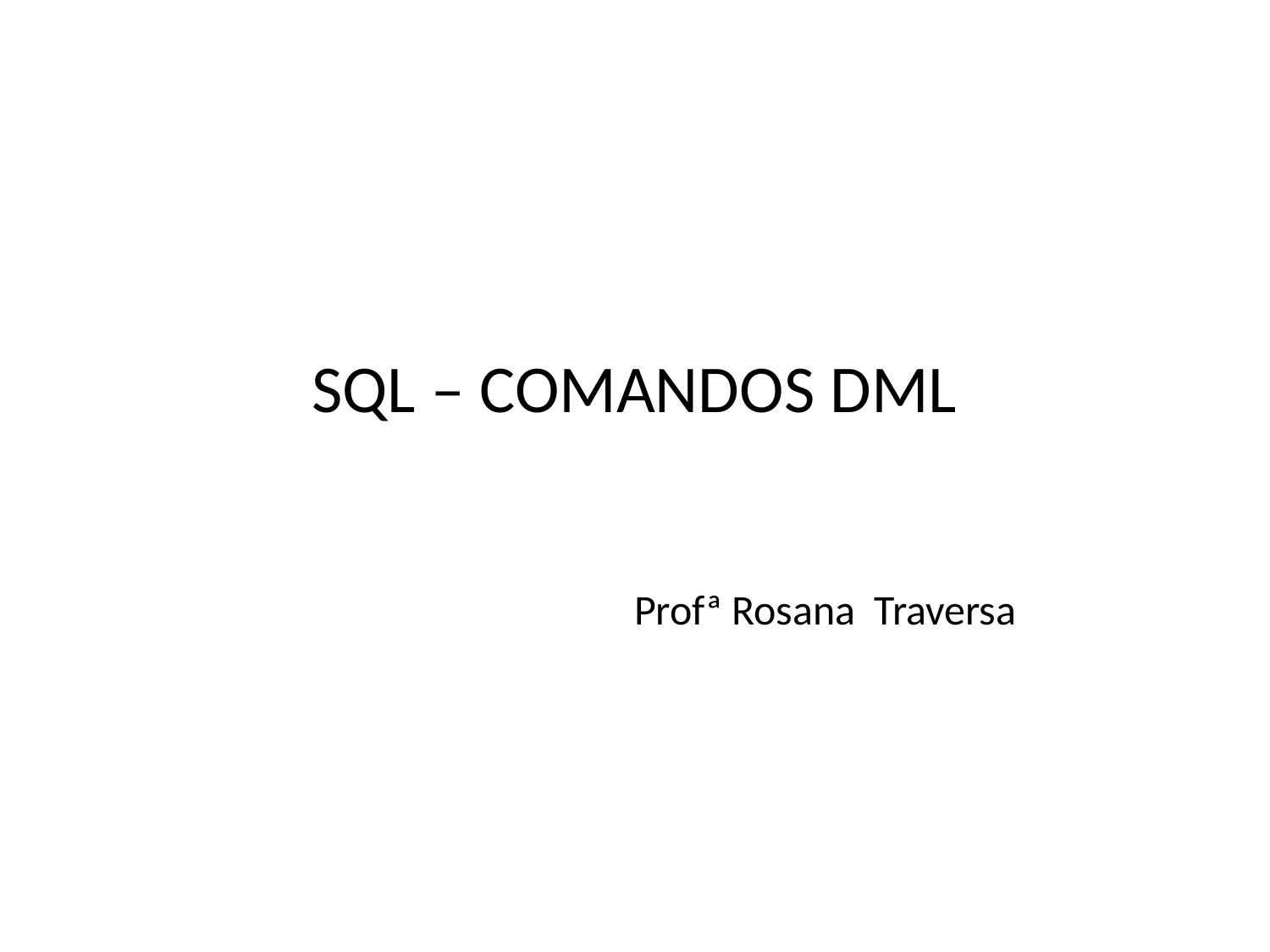

# SQL – COMANDOS DML
Profª Rosana  Traversa